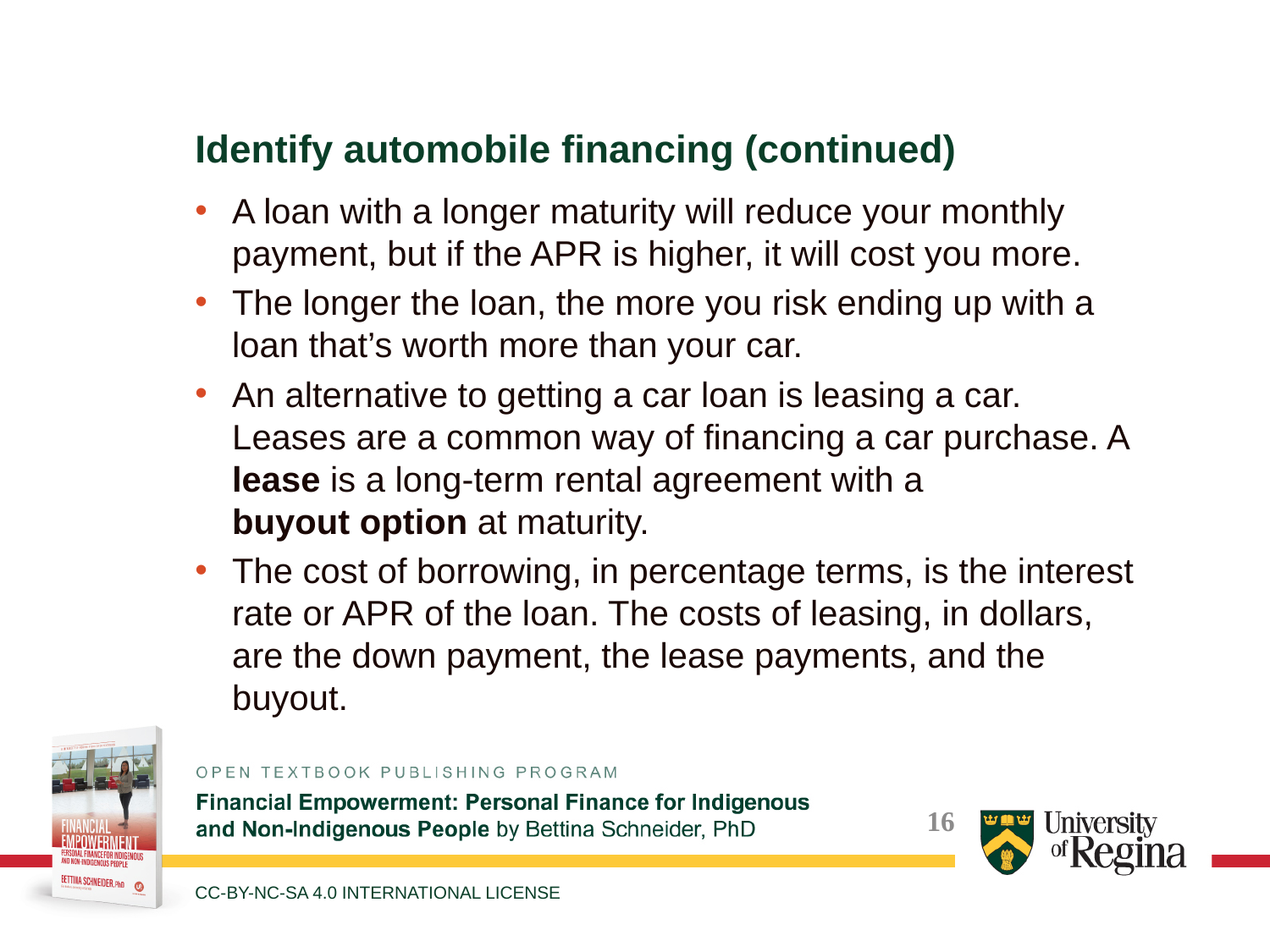

Identify automobile financing (continued)
A loan with a longer maturity will reduce your monthly payment, but if the APR is higher, it will cost you more.
The longer the loan, the more you risk ending up with a loan that’s worth more than your car.
An alternative to getting a car loan is leasing a car. Leases are a common way of financing a car purchase. A lease is a long-term rental agreement with a buyout option at maturity.
The cost of borrowing, in percentage terms, is the interest rate or APR of the loan. The costs of leasing, in dollars, are the down payment, the lease payments, and the buyout.
CC-BY-NC-SA 4.0 INTERNATIONAL LICENSE